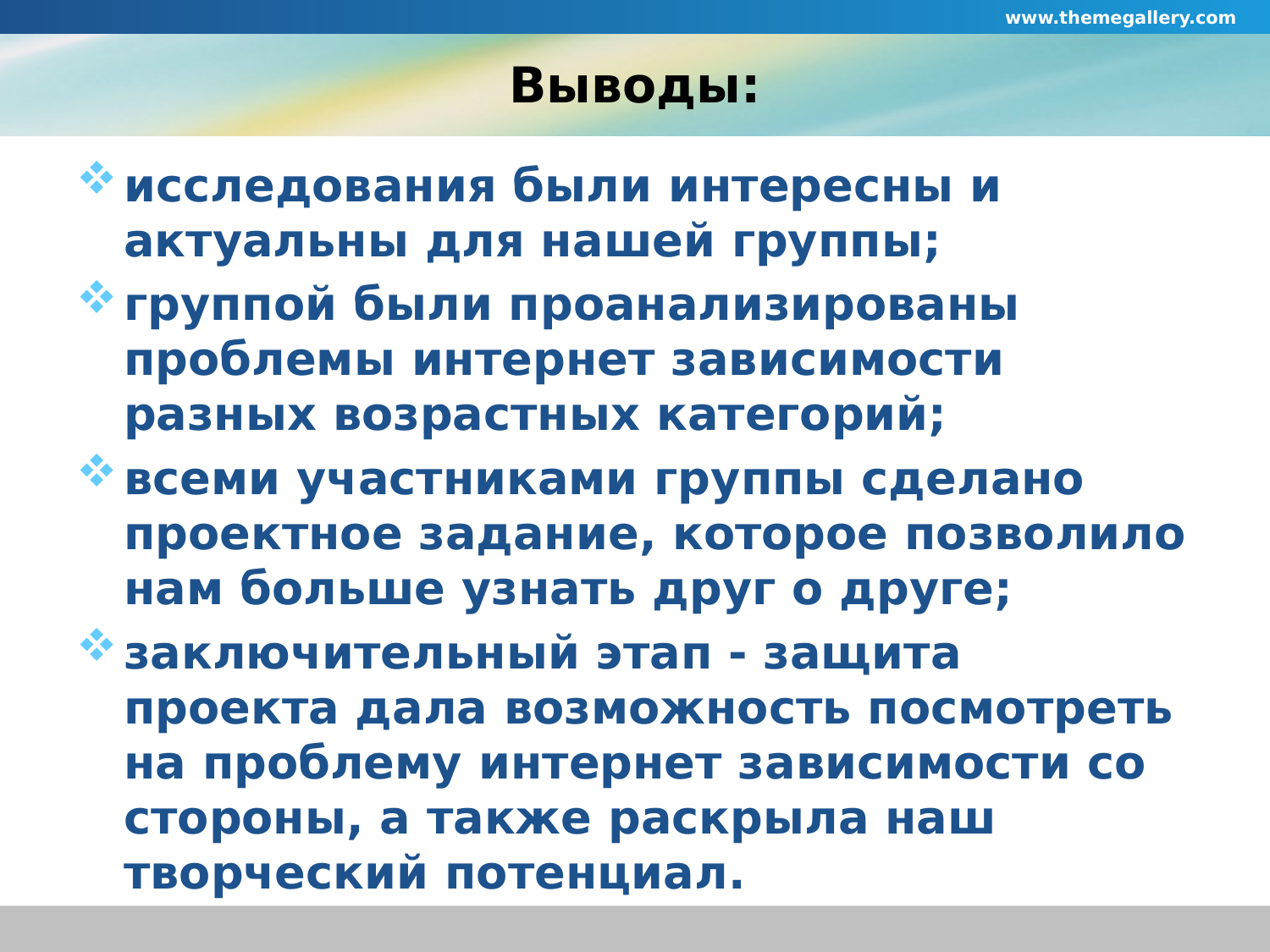

www.themegallery.com
# Выводы:
исследования были интересны и актуальны для нашей группы;
группой были проанализированы проблемы интернет зависимости разных возрастных категорий;
всеми участниками группы сделано проектное задание, которое позволило нам больше узнать друг о друге;
заключительный этап - защита проекта дала возможность посмотреть на проблему интернет зависимости со стороны, а также раскрыла наш творческий потенциал.